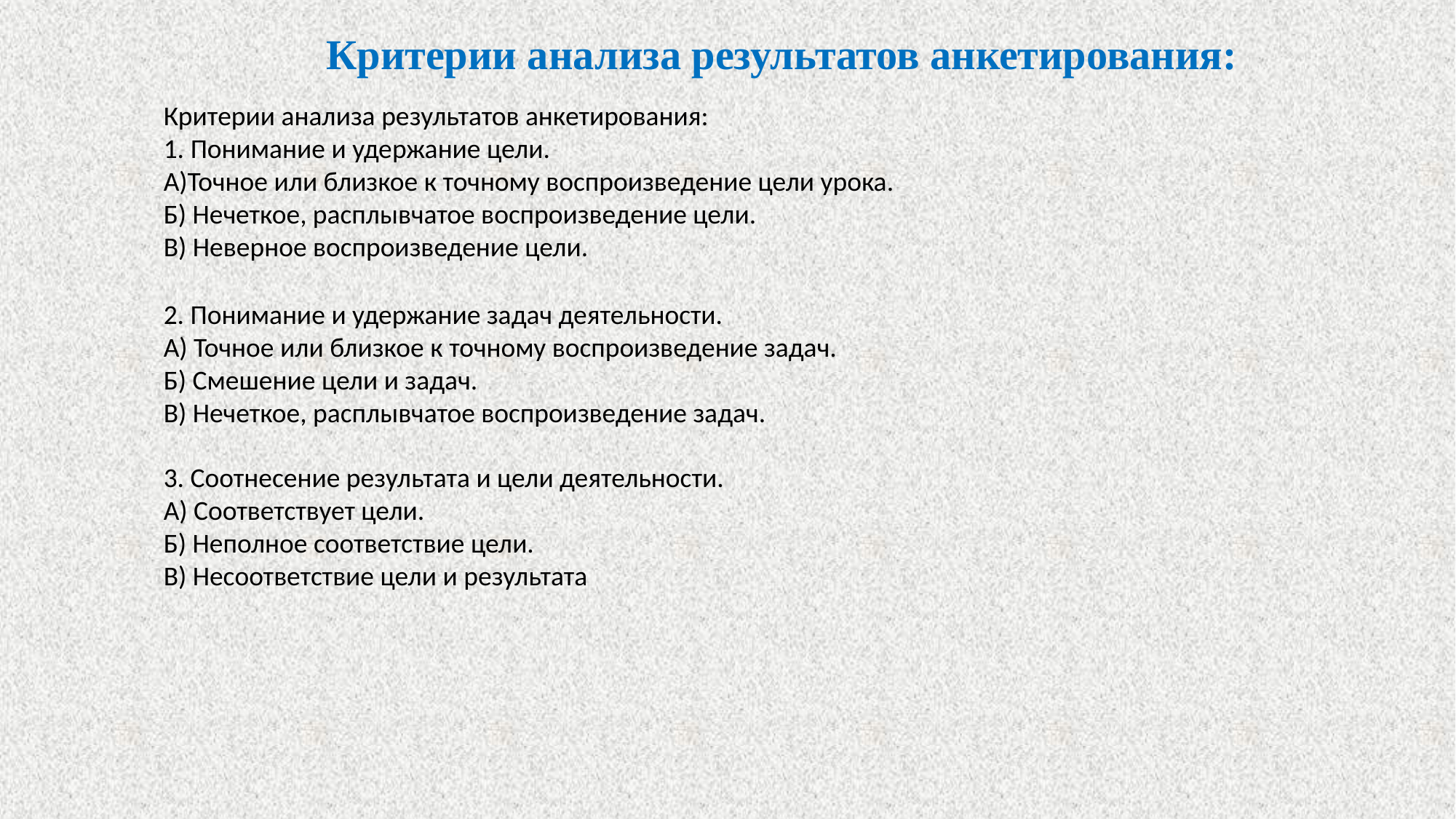

Критерии анализа результатов анкетирования:

Критерии анализа результатов анкетирования:
1. Понимание и удержание цели.
А)Точное или близкое к точному воспроизведение цели урока.
Б) Нечеткое, расплывчатое воспроизведение цели.
В) Неверное воспроизведение цели.

2. Понимание и удержание задач деятельности.
А) Точное или близкое к точному воспроизведение задач.
Б) Смешение цели и задач.
В) Нечеткое, расплывчатое воспроизведение задач.

3. Соотнесение результата и цели деятельности.
А) Соответствует цели.
Б) Неполное соответствие цели.
В) Несоответствие цели и результата